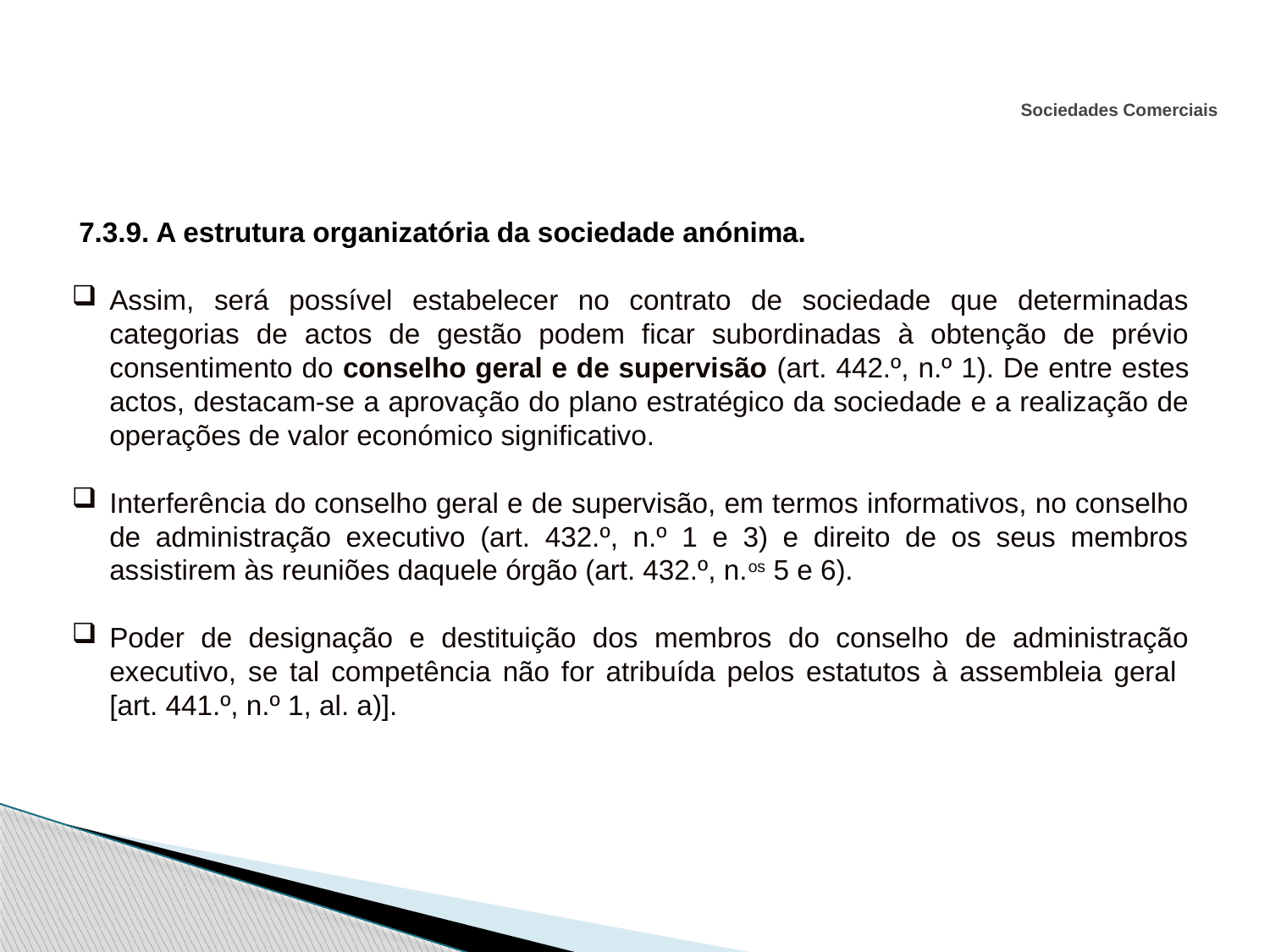

# Sociedades Comerciais
 7.3.9. A estrutura organizatória da sociedade anónima.

Assim, será possível estabelecer no contrato de sociedade que determinadas categorias de actos de gestão podem ficar subordinadas à obtenção de prévio consentimento do conselho geral e de supervisão (art. 442.º, n.º 1). De entre estes actos, destacam-se a aprovação do plano estratégico da sociedade e a realização de operações de valor económico significativo.

Interferência do conselho geral e de supervisão, em termos informativos, no conselho de administração executivo (art. 432.º, n.º 1 e 3) e direito de os seus membros assistirem às reuniões daquele órgão (art. 432.º, n.os 5 e 6).

Poder de designação e destituição dos membros do conselho de administração executivo, se tal competência não for atribuída pelos estatutos à assembleia geral  [art. 441.º, n.º 1, al. a)].